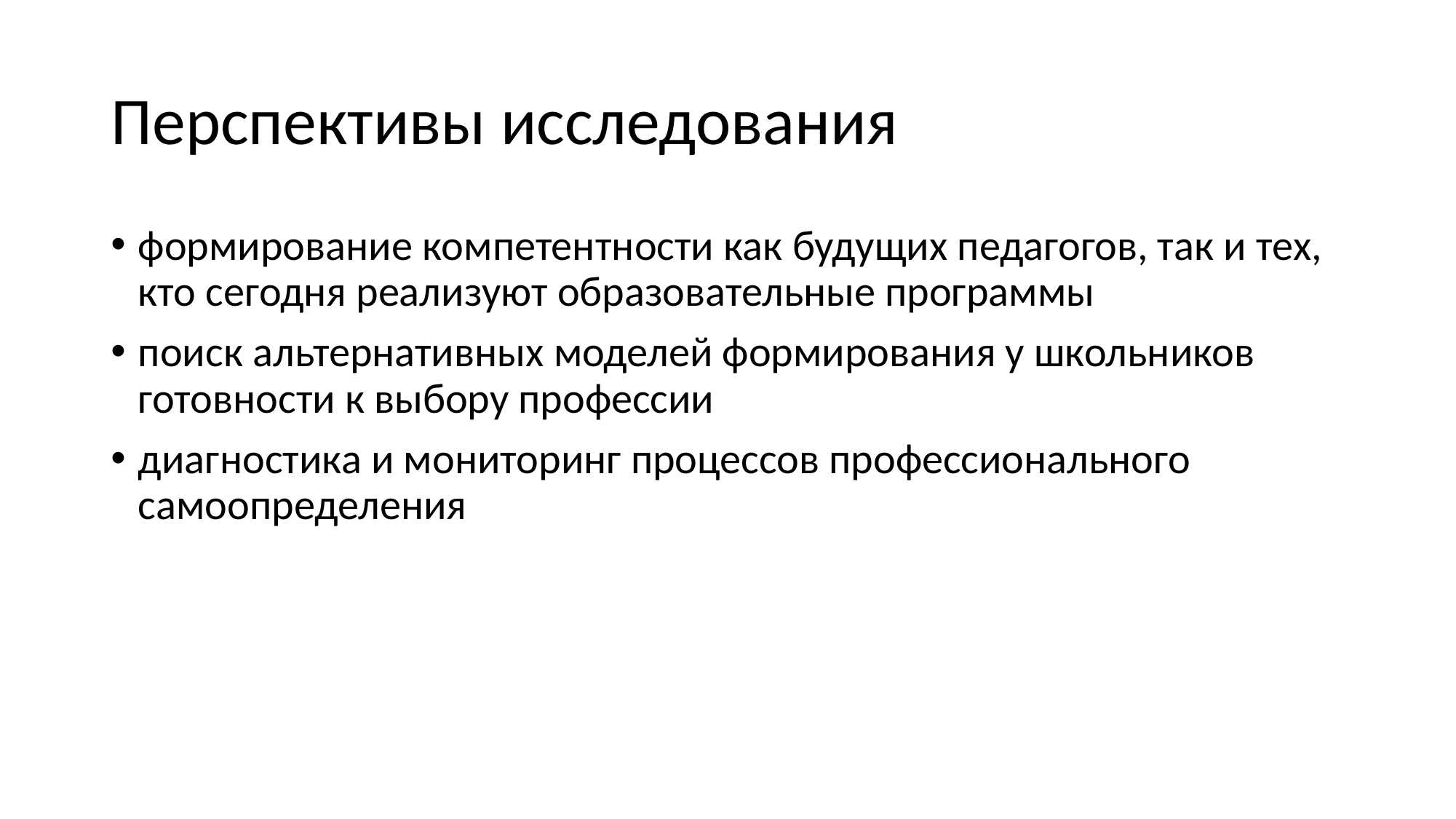

# Перспективы исследования
формирование компетентности как будущих педагогов, так и тех, кто сегодня реализуют образовательные программы
поиск альтернативных моделей формирования у школьников готовности к выбору профессии
диагностика и мониторинг процессов профессионального самоопределения